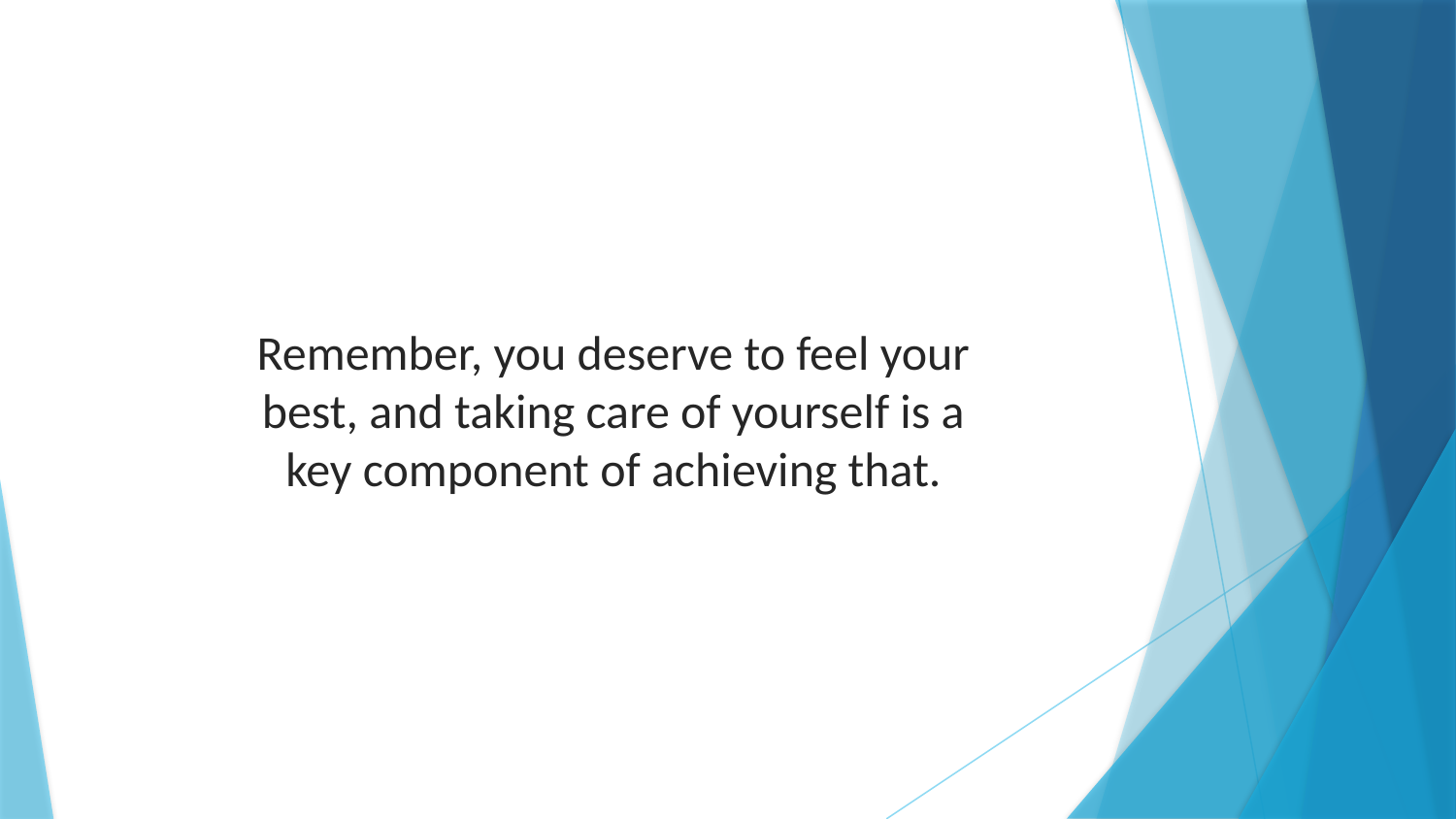

Remember, you deserve to feel your best, and taking care of yourself is a key component of achieving that.